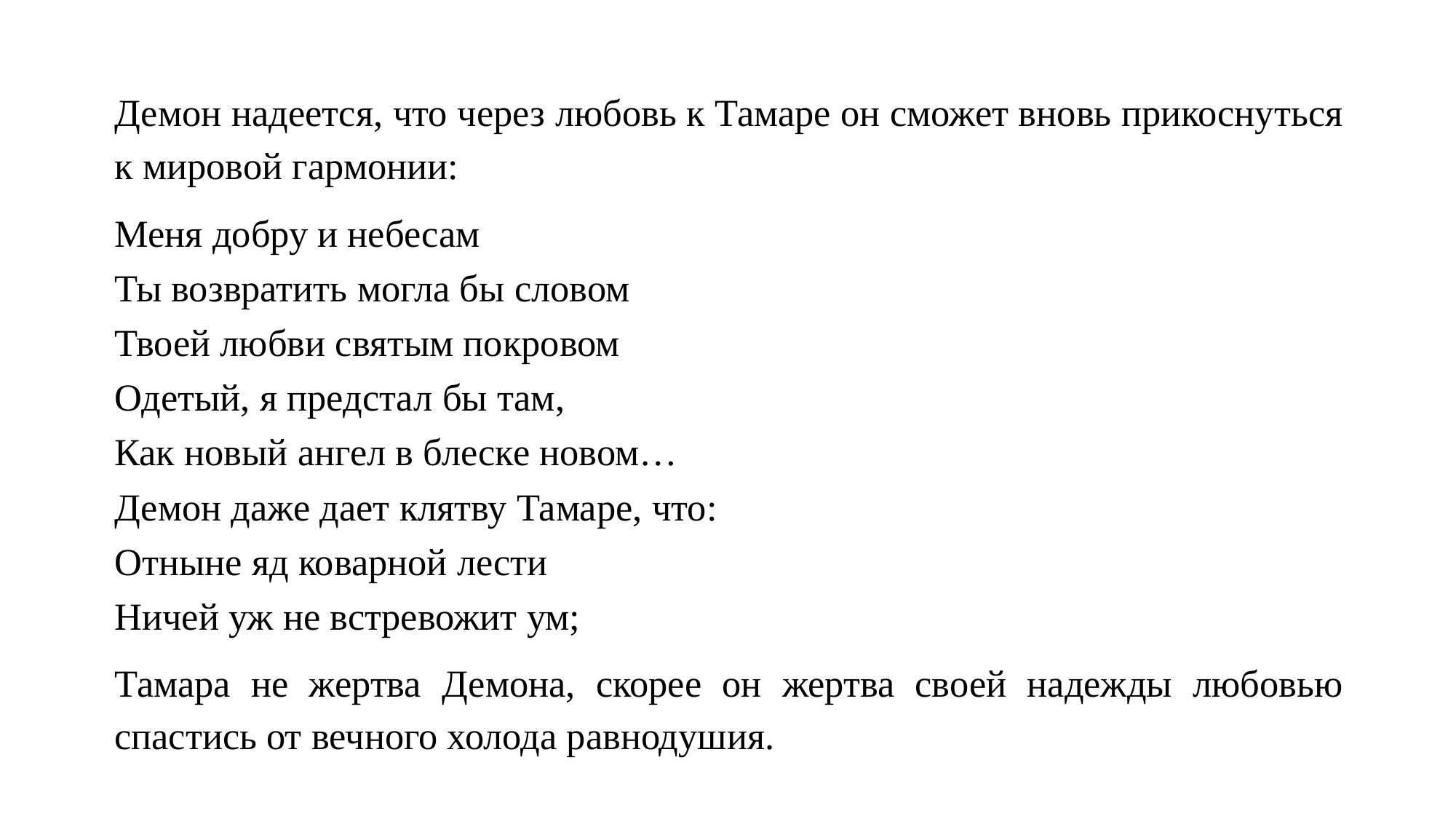

#
Демон надеется, что через любовь к Тамаре он сможет вновь прикоснуться к мировой гармонии:
Меня добру и небесам
Ты возвратить могла бы словом
Твоей любви святым покровом
Одетый, я предстал бы там,
Как новый ангел в блеске новом…
Демон даже дает клятву Тамаре, что:
Отныне яд коварной лести
Ничей уж не встревожит ум;
Тамара не жертва Демона, скорее он жертва своей надежды любовью спастись от вечного холода равнодушия.